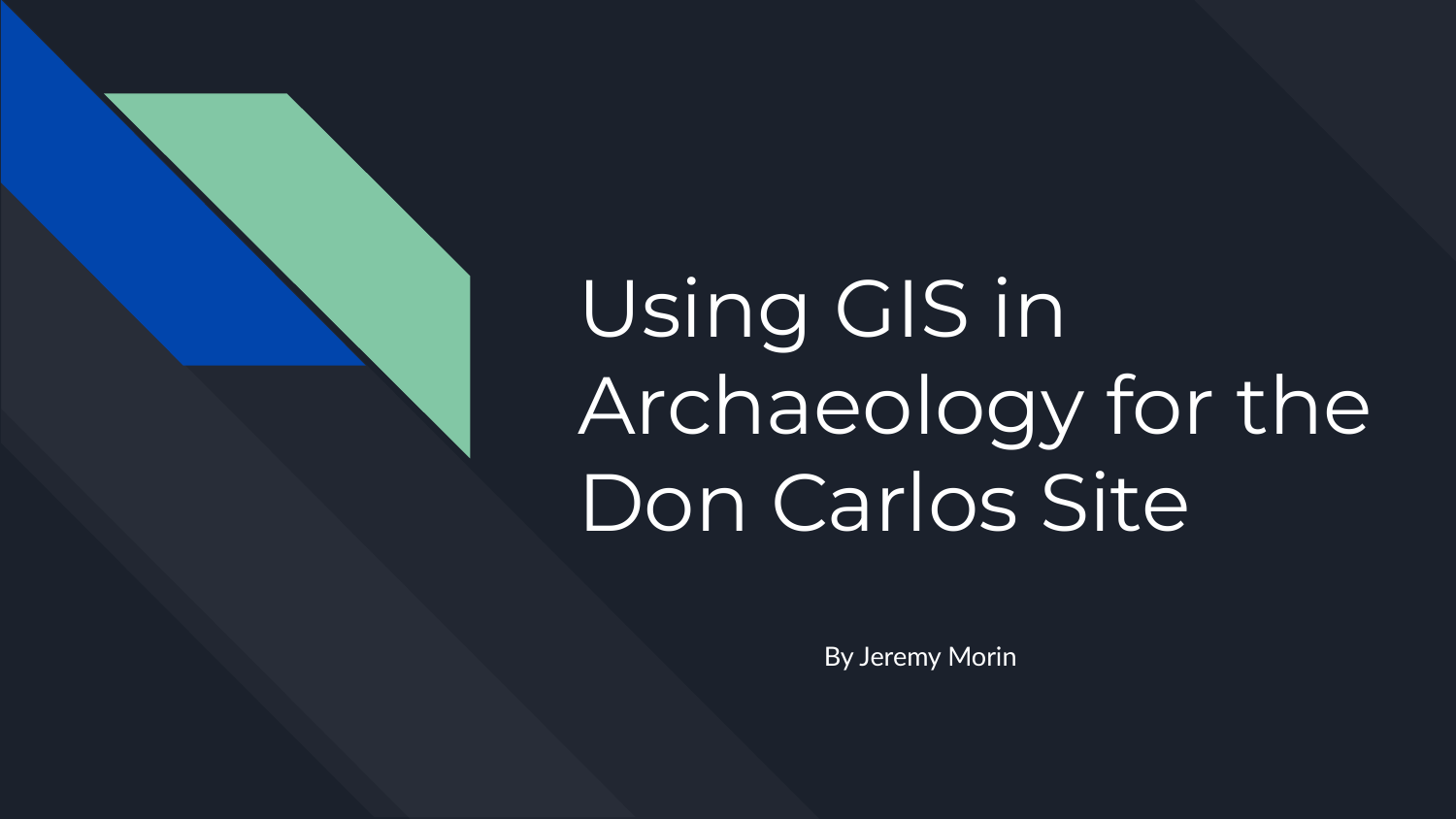

# Using GIS in Archaeology for the Don Carlos Site
By Jeremy Morin